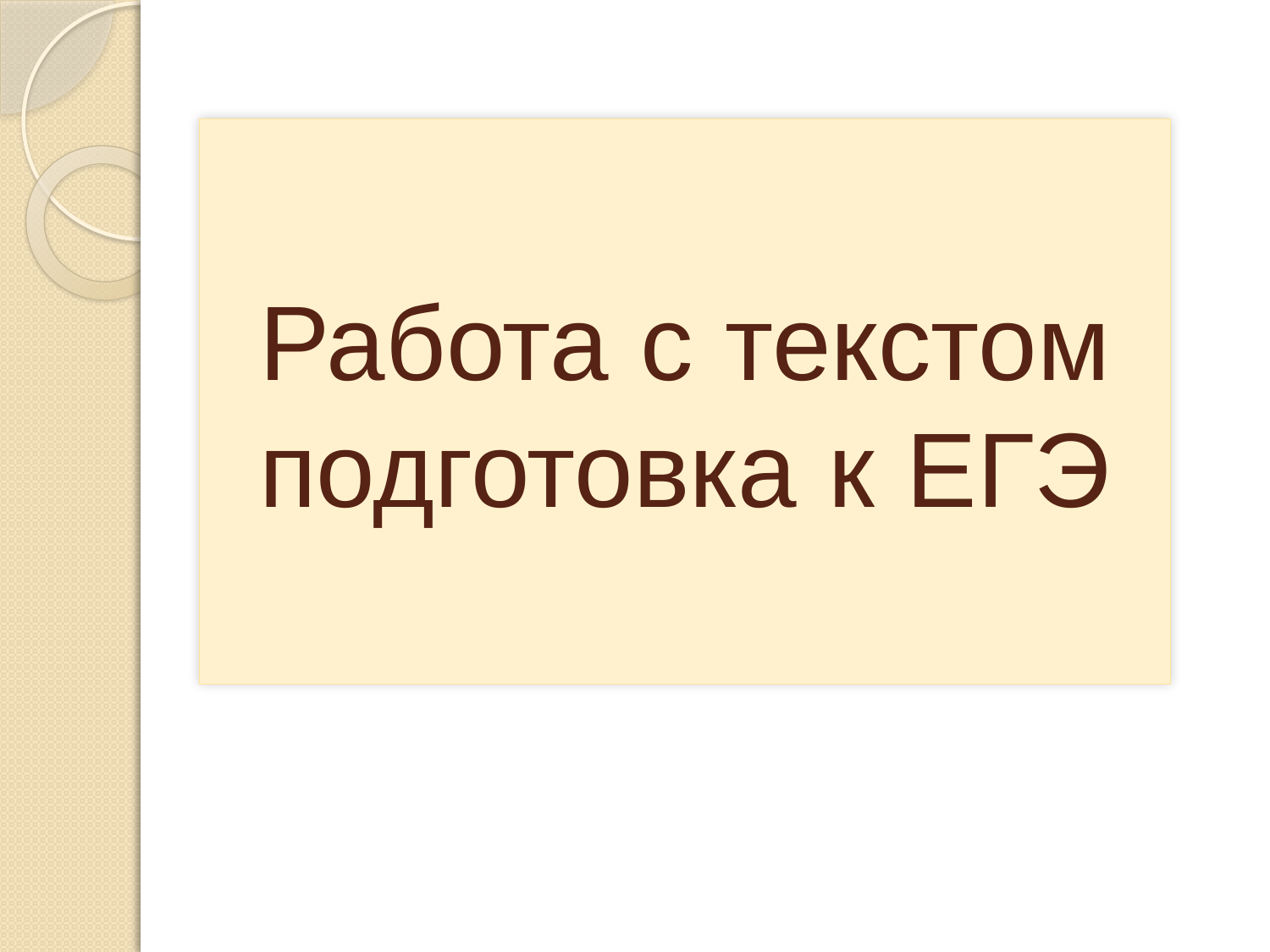

# Работа с текстом подготовка к ЕГЭ